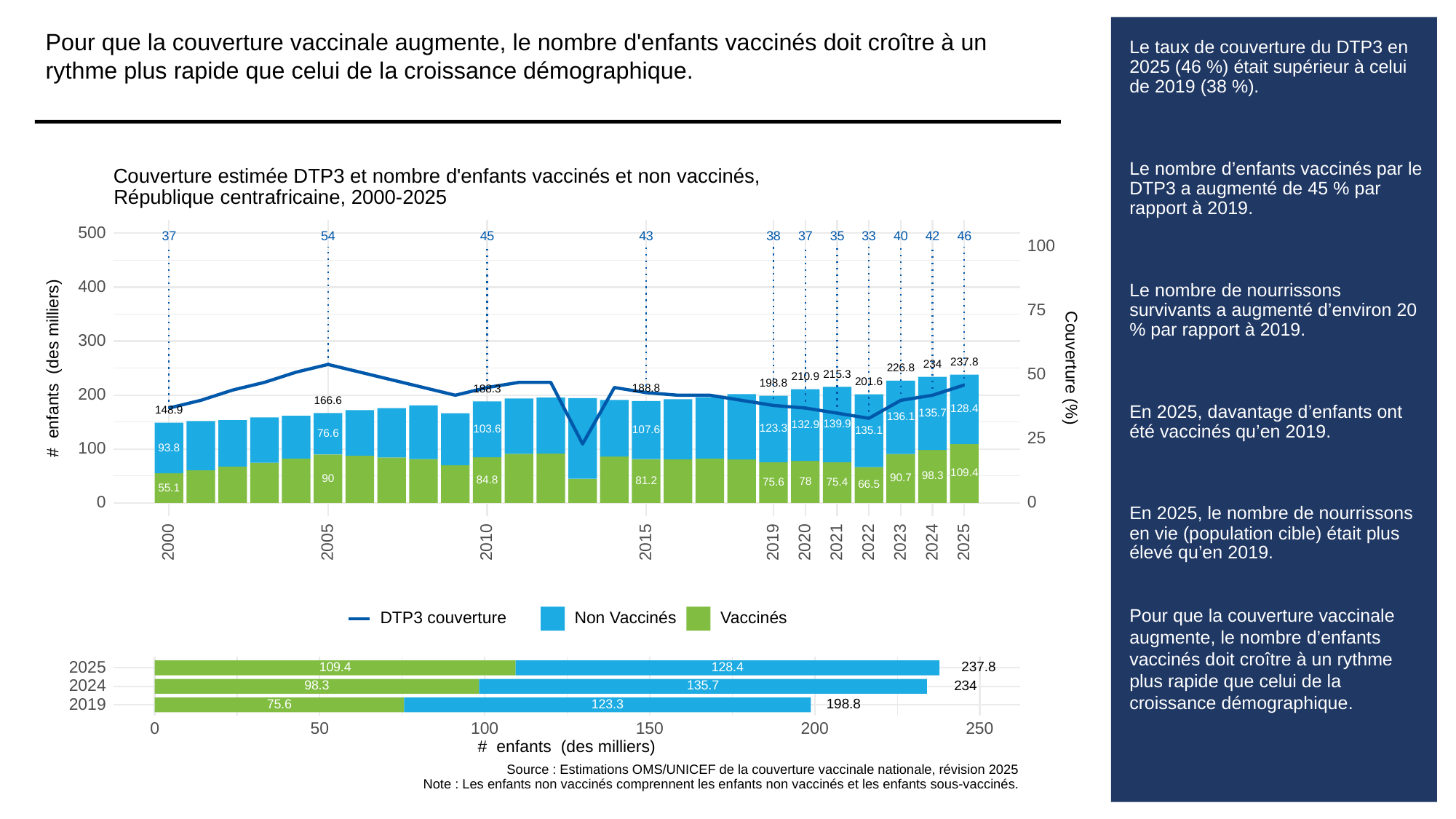

Pour que la couverture vaccinale augmente, le nombre d'enfants vaccinés doit croître à un rythme plus rapide que celui de la croissance démographique.
# Le taux de couverture du DTP3 en 2025 (46 %) était supérieur à celui de 2019 (38 %).

Le nombre d’enfants vaccinés par le DTP3 a augmenté de 45 % par rapport à 2019.

Le nombre de nourrissons survivants a augmenté d’environ 20 % par rapport à 2019.

En 2025, davantage d’enfants ont été vaccinés qu’en 2019.

En 2025, le nombre de nourrissons en vie (population cible) était plus élevé qu’en 2019.

Pour que la couverture vaccinale augmente, le nombre d’enfants vaccinés doit croître à un rythme plus rapide que celui de la croissance démographique.

Couverture estimée DTP3 et nombre d'enfants vaccinés et non vaccinés,
République centrafricaine, 2000-2025

500
37
43
38
37
35
33
40
46
54
45
42

100

400

75

300

237.8
#  enfants  (des milliers)
Couverture (%)
234
226.8

50
215.3
210.9

201.6
198.8

188.8
188.3

200

166.6

128.4

148.9

135.7

136.1

139.9
132.9

123.3
103.6
107.6
135.1
76.6
25
100
93.8

109.4

98.3

90.7
90
84.8

81.2
78
75.6
75.4

66.5
55.1
0
0

2023
2000
2005
2010
2015
2019
2020
2021
2022
2024
2025

DTP3 couverture
Non Vaccinés
Vaccinés

2025
237.8
109.4
128.4

2024
234
98.3
135.7

2019
198.8
123.3
75.6

0
50
100
150
200
250
#  enfants  (des milliers)
Source : Estimations OMS/UNICEF de la couverture vaccinale nationale, révision 2025
Note : Les enfants non vaccinés comprennent les enfants non vaccinés et les enfants sous-vaccinés.